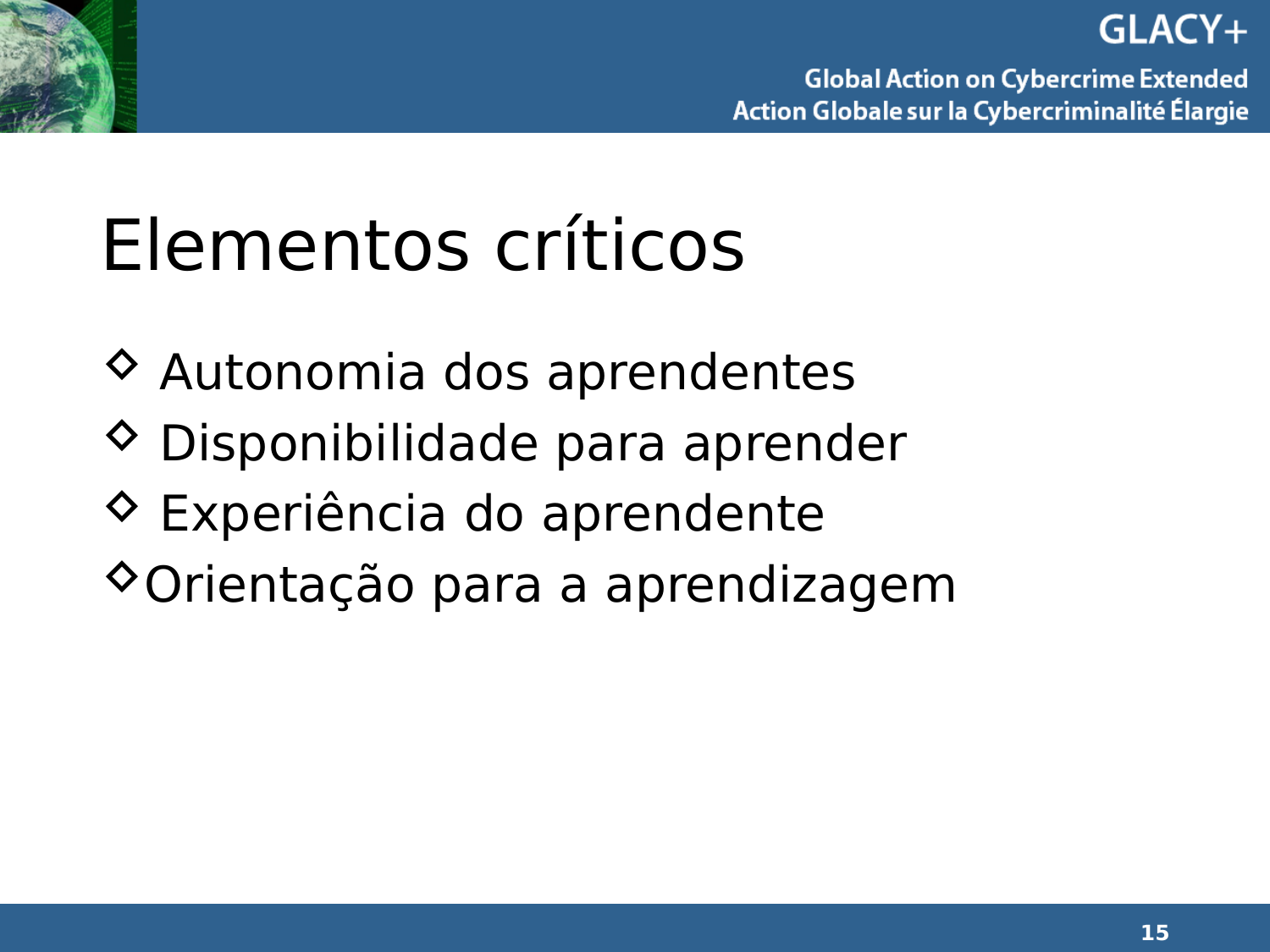

# Elementos críticos
 Autonomia dos aprendentes
 Disponibilidade para aprender
 Experiência do aprendente
Orientação para a aprendizagem

15